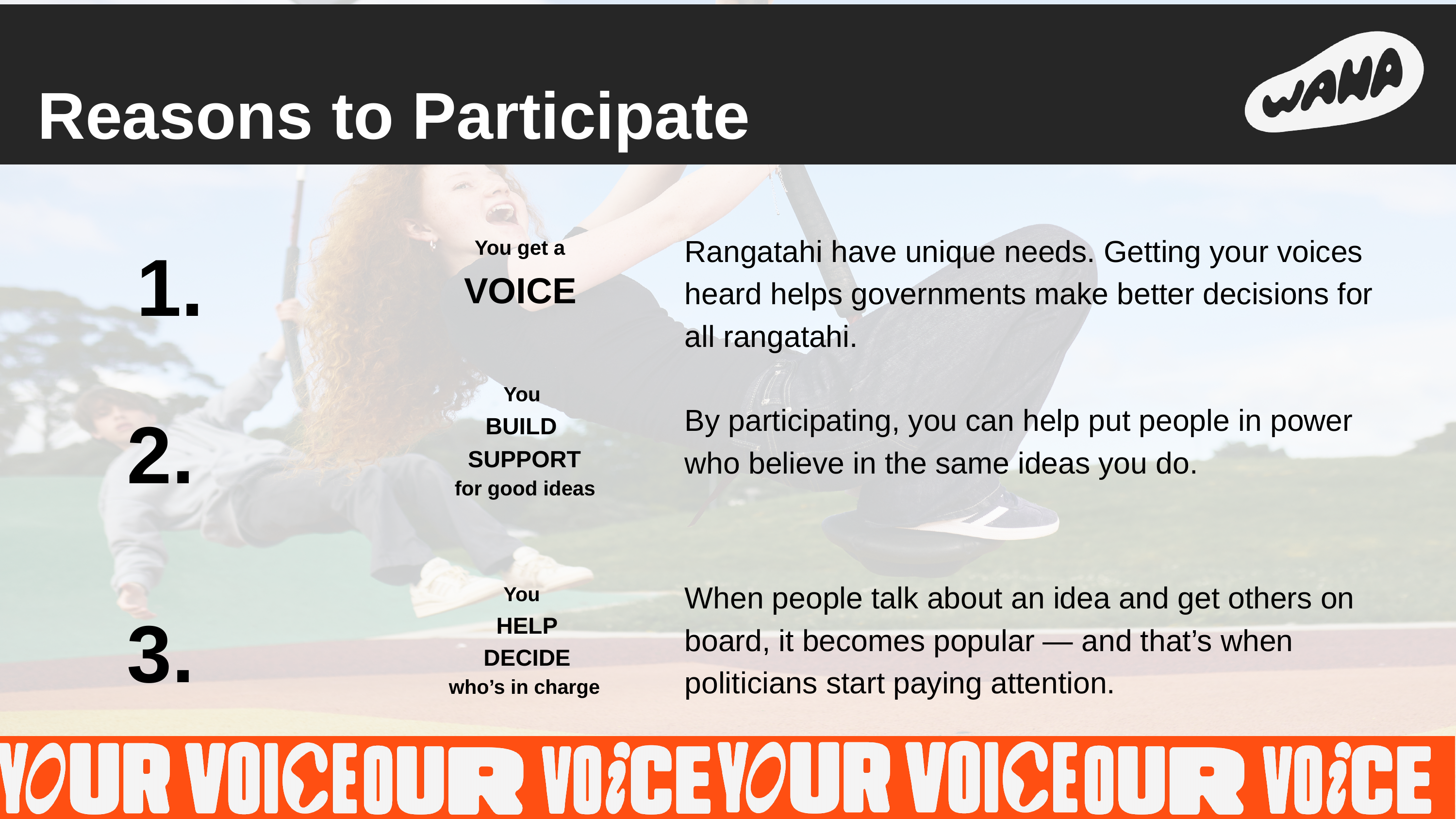

Reasons to Participate

1.
Rangatahi have unique needs. Getting your voices heard helps governments make better decisions for all rangatahi.
You get a
VOICE
You

for good ideas
BUILD
SUPPORT
2.

By participating, you can help put people in power who believe in the same ideas you do.
When people talk about an idea and get others on board, it becomes popular — and that’s when politicians start paying attention.
You

who’s in charge
HELP
DECIDE
3.